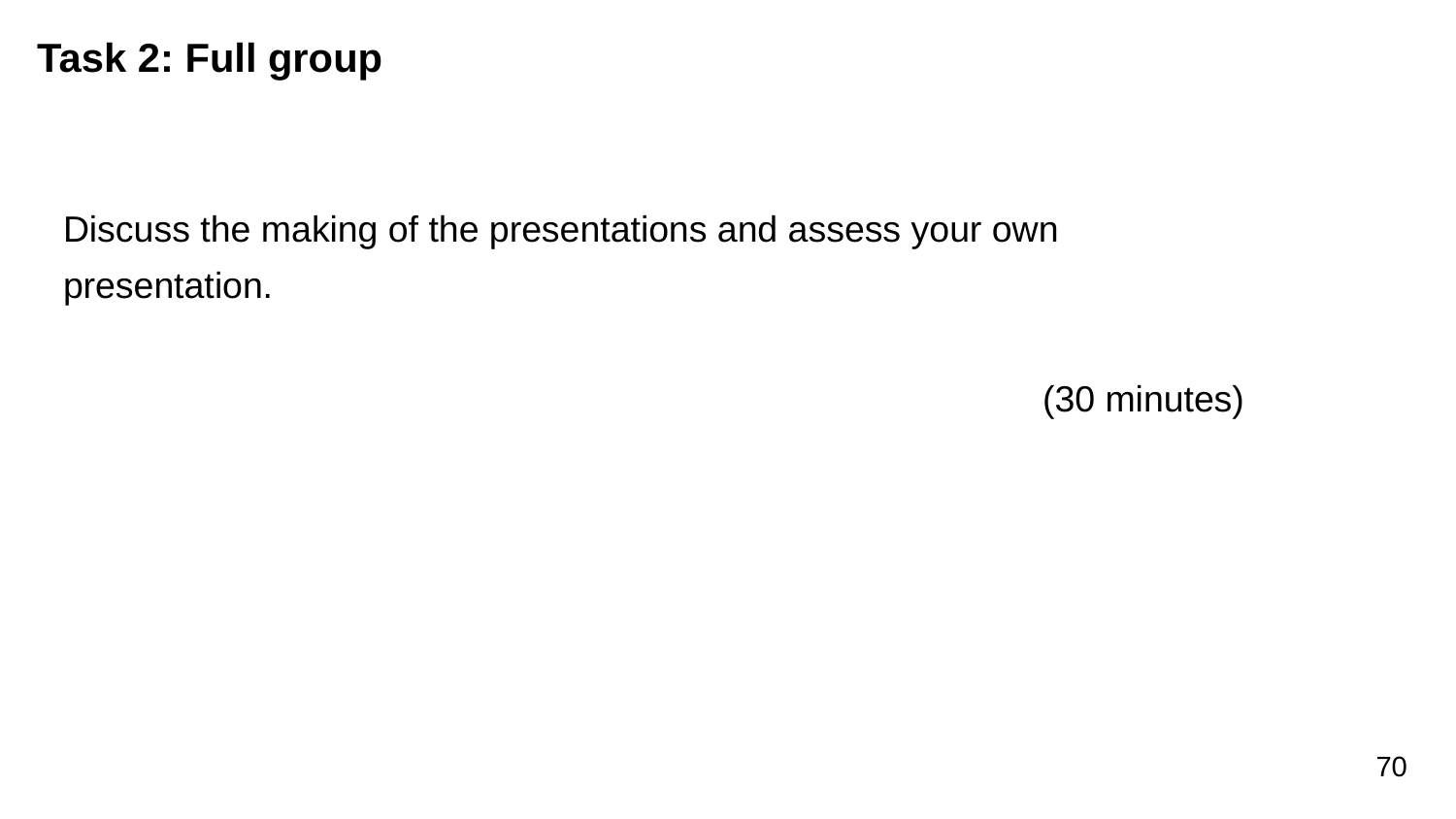

# Task 2: Full group
Discuss the making of the presentations and assess your own presentation.

(30 minutes)
70